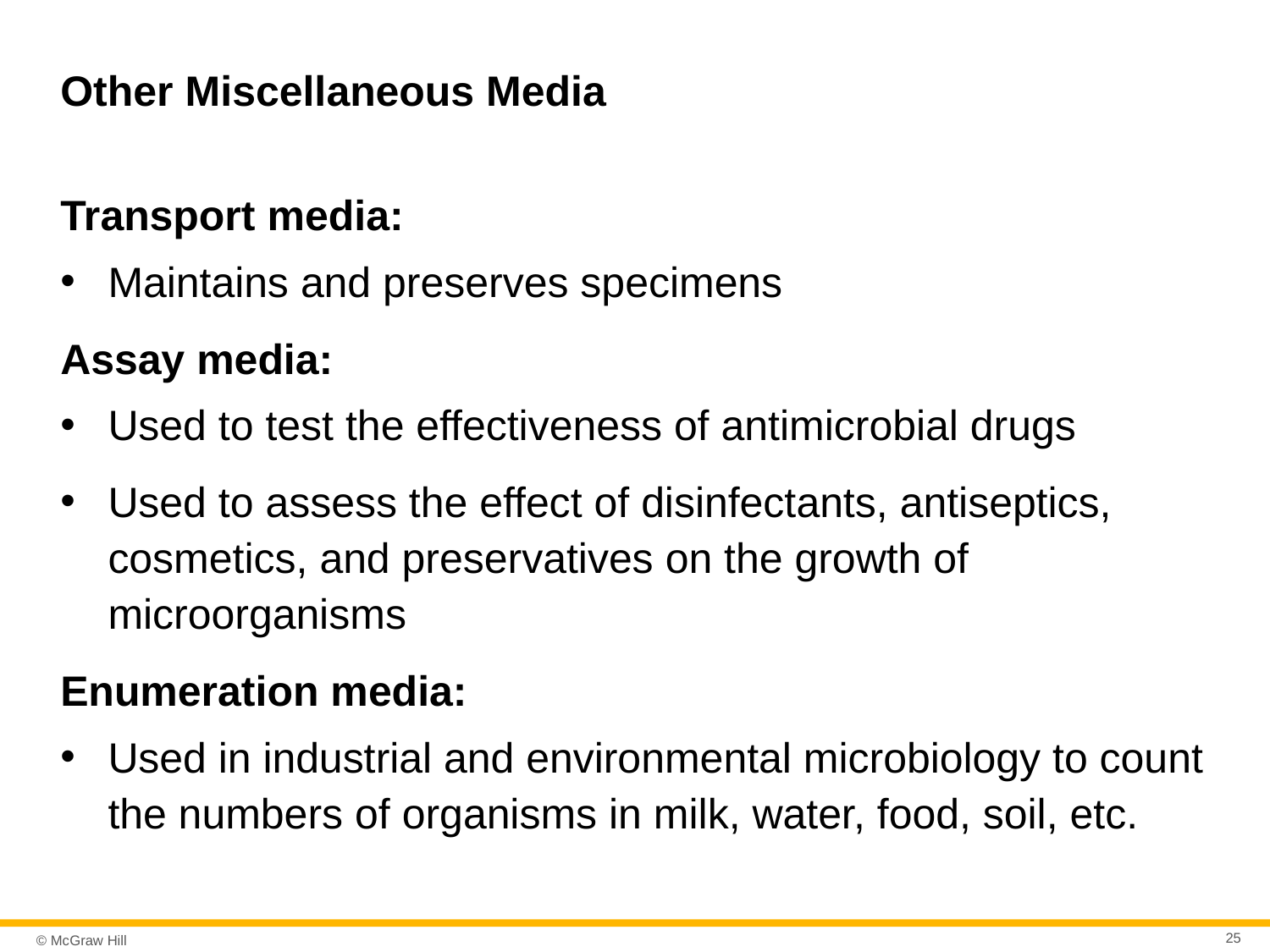

# Other Miscellaneous Media
Transport media:
Maintains and preserves specimens
Assay media:
Used to test the effectiveness of antimicrobial drugs
Used to assess the effect of disinfectants, antiseptics, cosmetics, and preservatives on the growth of microorganisms
Enumeration media:
Used in industrial and environmental microbiology to count the numbers of organisms in milk, water, food, soil, etc.